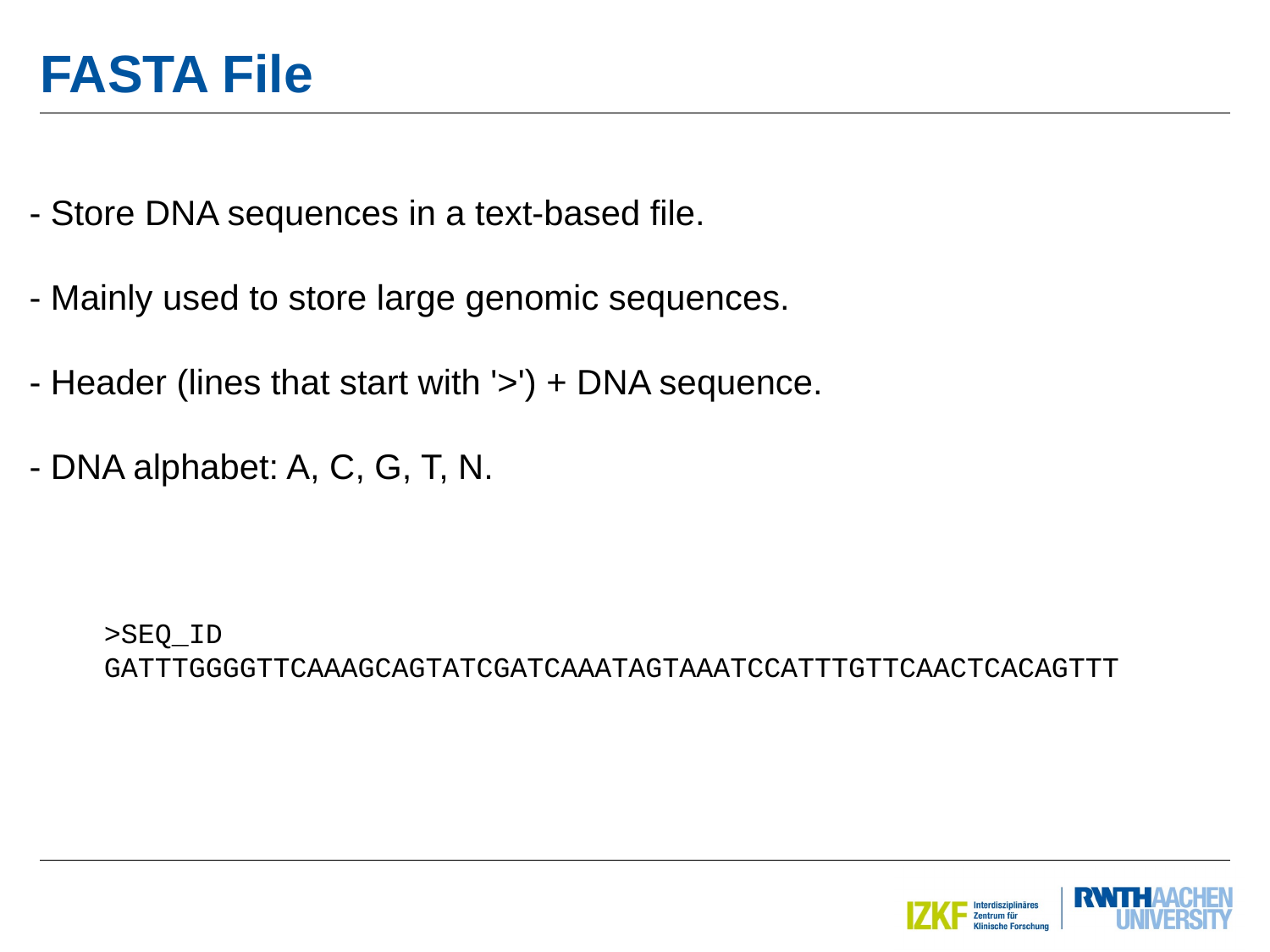

FASTA File

- Store DNA sequences in a text-based file.

- Mainly used to store large genomic sequences.

- Header (lines that start with '>') + DNA sequence.

- DNA alphabet: A, C, G, T, N.

>SEQ_ID
GATTTGGGGTTCAAAGCAGTATCGATCAAATAGTAAATCCATTTGTTCAACTCACAGTTT